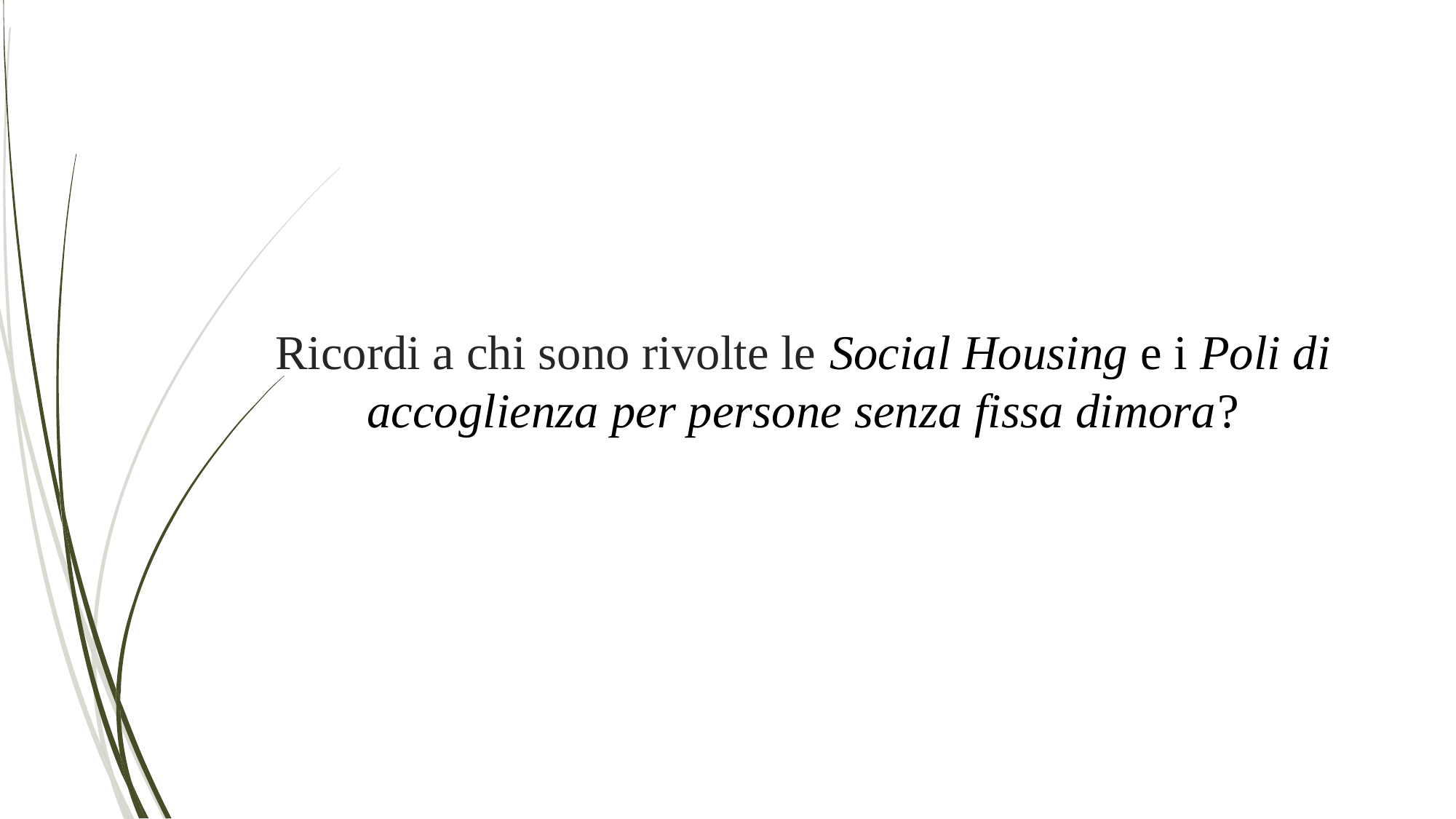

# Ricordi a chi sono rivolte le Social Housing e i Poli di accoglienza per persone senza fissa dimora?